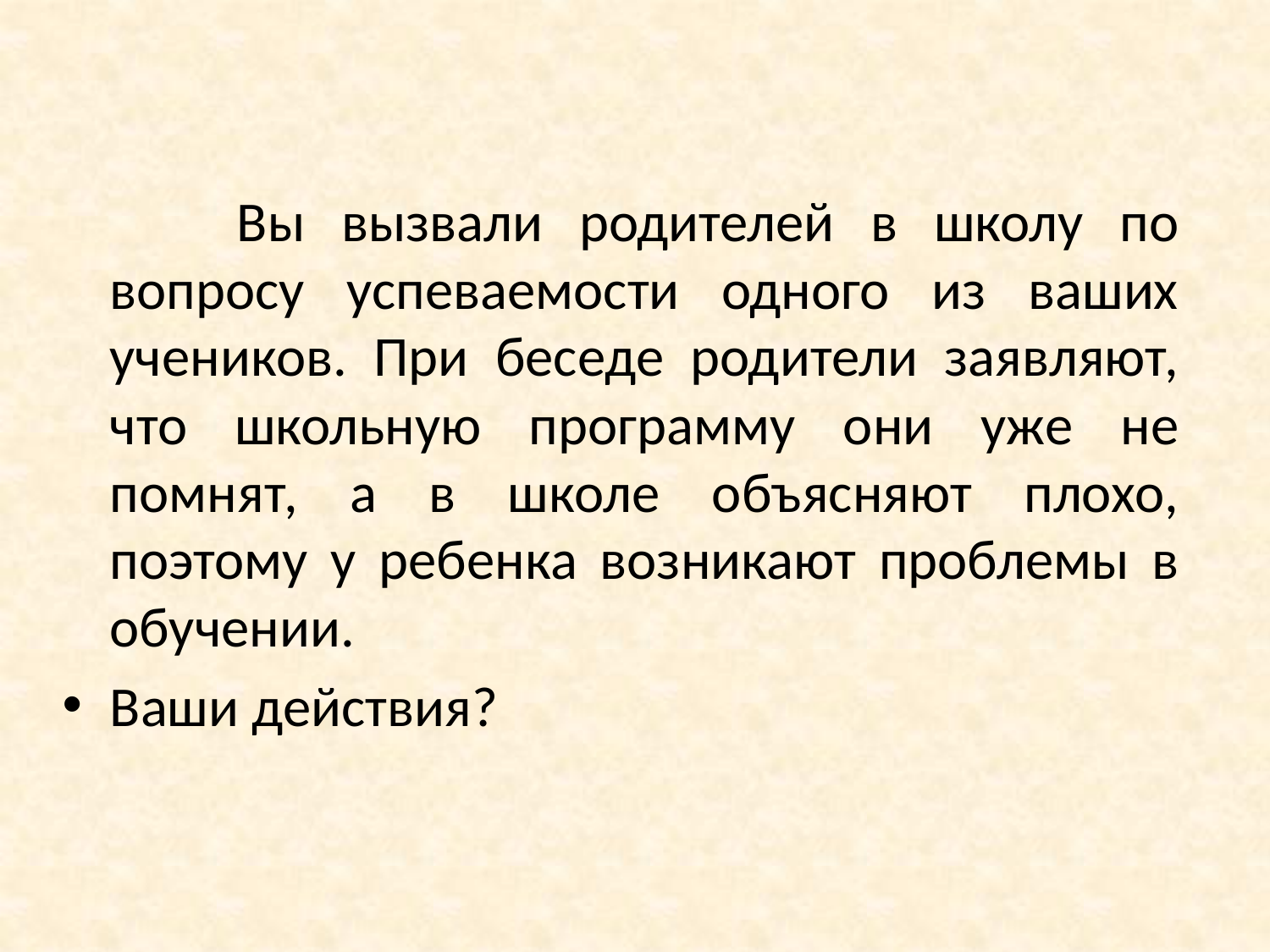

Вы вызвали родителей в школу по вопросу успеваемости одного из ваших учеников. При беседе родители заявляют, что школьную программу они уже не помнят, а в школе объясняют плохо, поэтому у ребенка возникают проблемы в обучении.
Ваши действия?